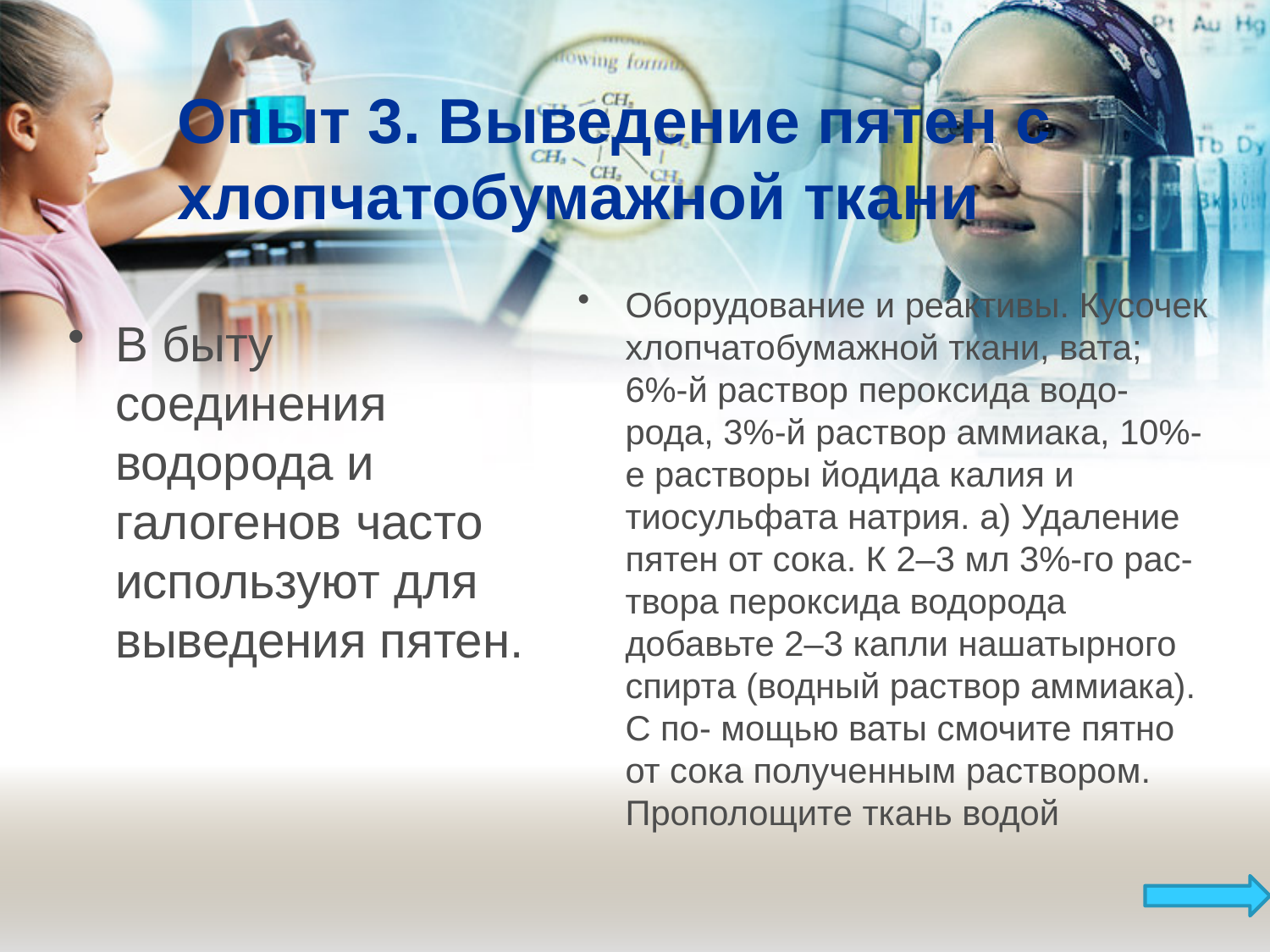

# Опыт 3. Выведение пятен с хлопчатобумажной ткани
Оборудование и реактивы. Кусочек хлопчатобумажной ткани, вата; 6%-й раствор пероксида водо- рода, 3%-й раствор аммиака, 10%-е растворы йодида калия и тиосульфата натрия. а) Удаление пятен от сока. К 2–3 мл 3%-го рас- твора пероксида водорода добавьте 2–3 капли нашатырного спирта (водный раствор аммиака). С по- мощью ваты смочите пятно от сока полученным раствором. Прополощите ткань водой
В быту соединения водорода и галогенов часто используют для выведения пятен.